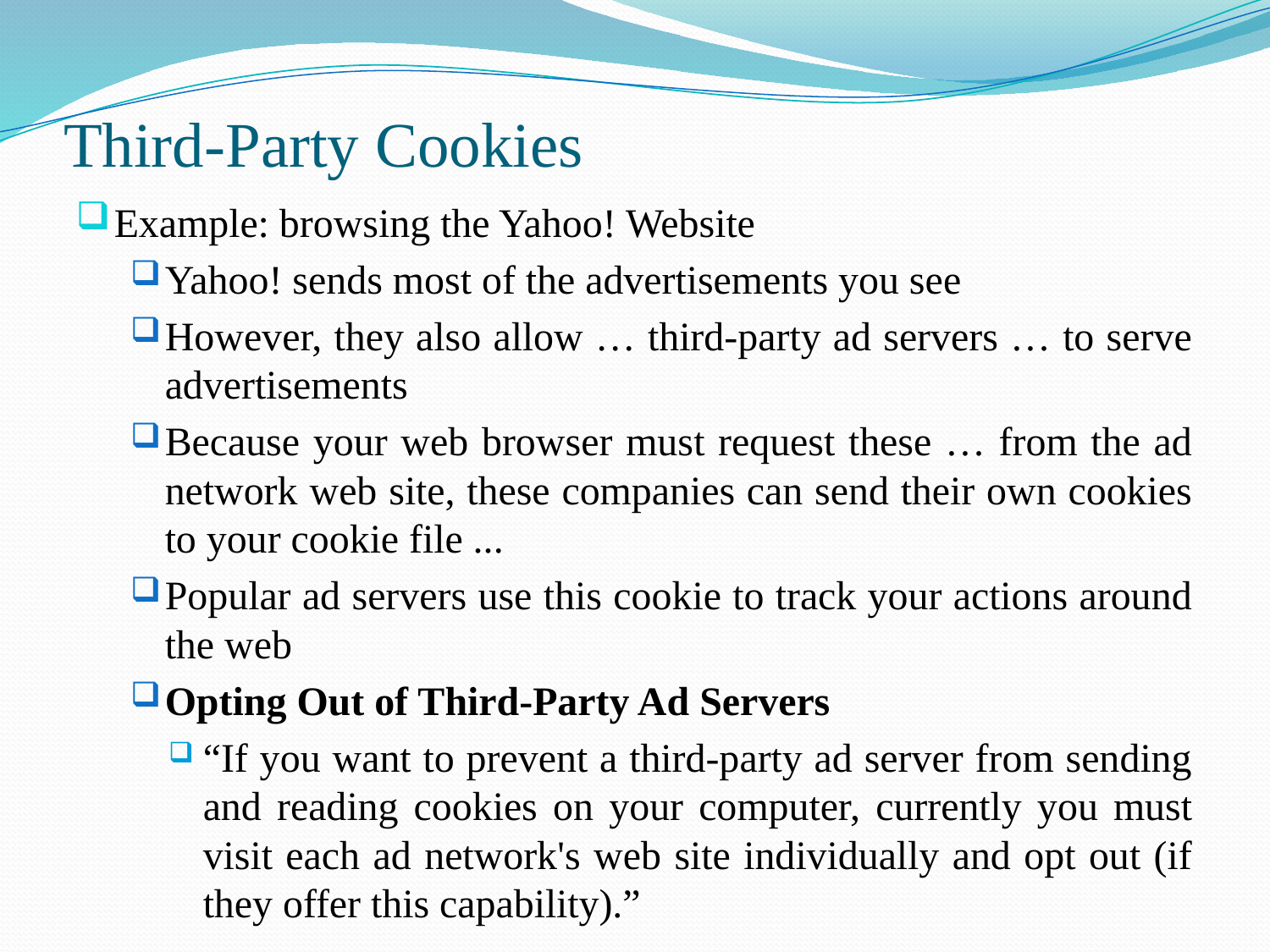

# Third-Party Cookies
Example: browsing the Yahoo! Website
Yahoo! sends most of the advertisements you see
However, they also allow … third-party ad servers … to serve advertisements
Because your web browser must request these … from the ad network web site, these companies can send their own cookies to your cookie file ...
Popular ad servers use this cookie to track your actions around the web
Opting Out of Third-Party Ad Servers
“If you want to prevent a third-party ad server from sending and reading cookies on your computer, currently you must visit each ad network's web site individually and opt out (if they offer this capability).”